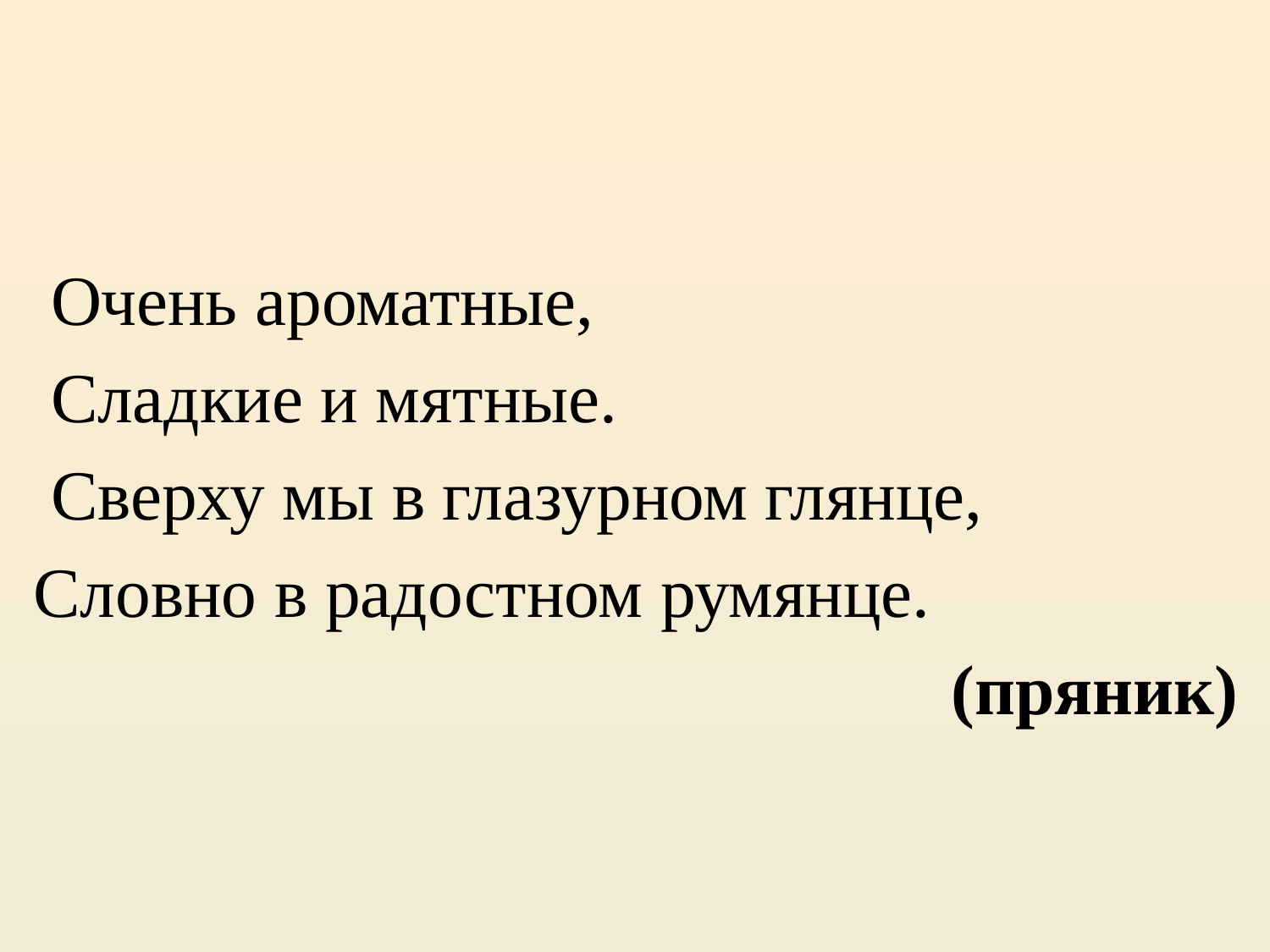

Очень ароматные,
 Сладкие и мятные.
 Сверху мы в глазурном глянце,
Словно в радостном румянце.
(пряник)